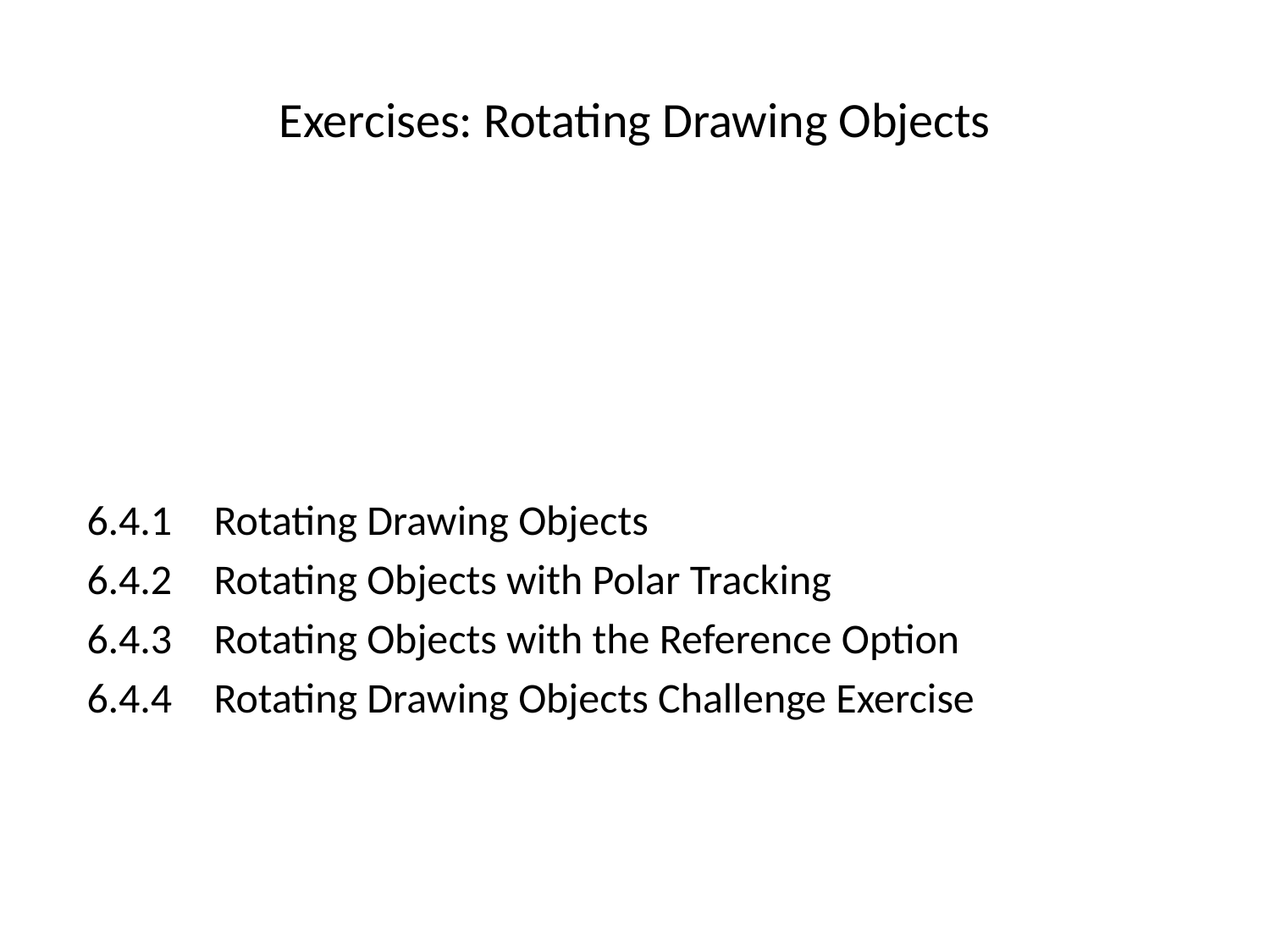

# Exercises: Rotating Drawing Objects
6.4.1	Rotating Drawing Objects
6.4.2	Rotating Objects with Polar Tracking
6.4.3	Rotating Objects with the Reference Option
6.4.4	Rotating Drawing Objects Challenge Exercise